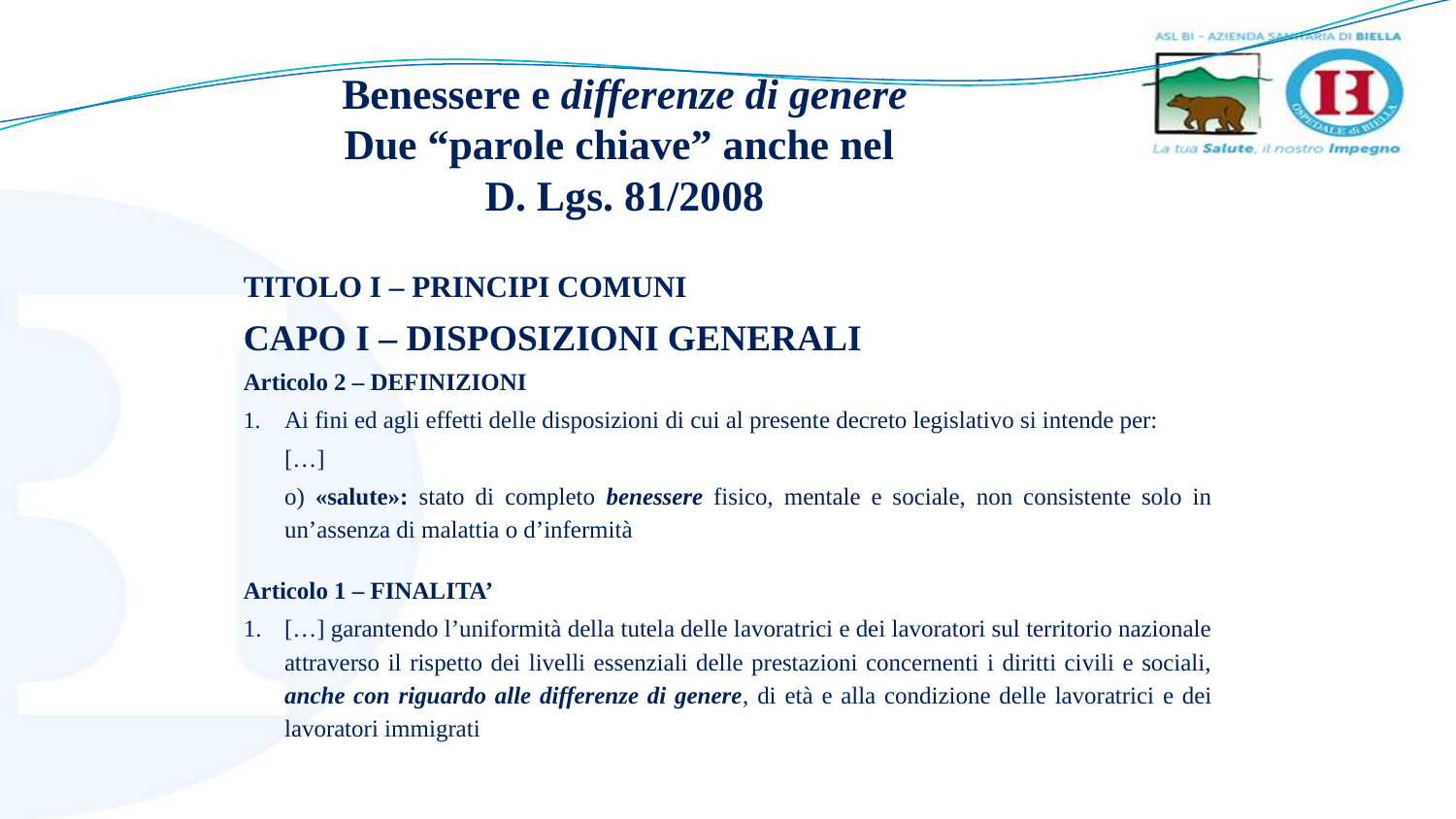

Benessere e differenze di genere
Due “parole chiave” anche nel
D. Lgs. 81/2008
TITOLO I – PRINCIPI COMUNI
CAPO I – DISPOSIZIONI GENERALI
Articolo 2 – DEFINIZIONI
Ai fini ed agli effetti delle disposizioni di cui al presente decreto legislativo si intende per:
	[…]
	o) «salute»: stato di completo benessere fisico, mentale e sociale, non consistente solo in un’assenza di malattia o d’infermità

Articolo 1 – FINALITA’
1. 	[…] garantendo l’uniformità della tutela delle lavoratrici e dei lavoratori sul territorio nazionale attraverso il rispetto dei livelli essenziali delle prestazioni concernenti i diritti civili e sociali, anche con riguardo alle differenze di genere, di età e alla condizione delle lavoratrici e dei lavoratori immigrati